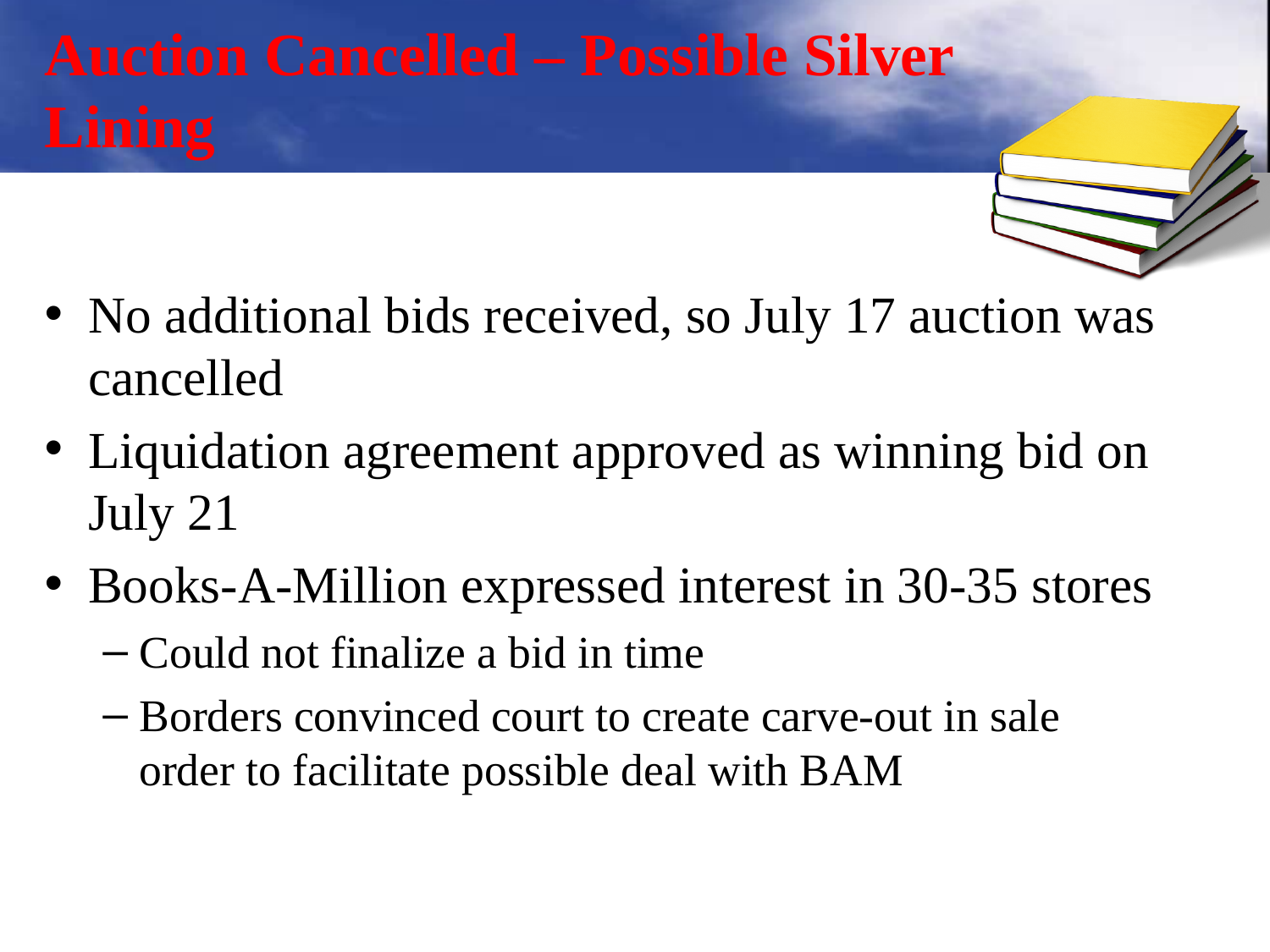

# Auction Cancelled – Possible Silver Lining
No additional bids received, so July 17 auction was cancelled
Liquidation agreement approved as winning bid on July 21
Books-A-Million expressed interest in 30-35 stores
Could not finalize a bid in time
Borders convinced court to create carve-out in sale order to facilitate possible deal with BAM